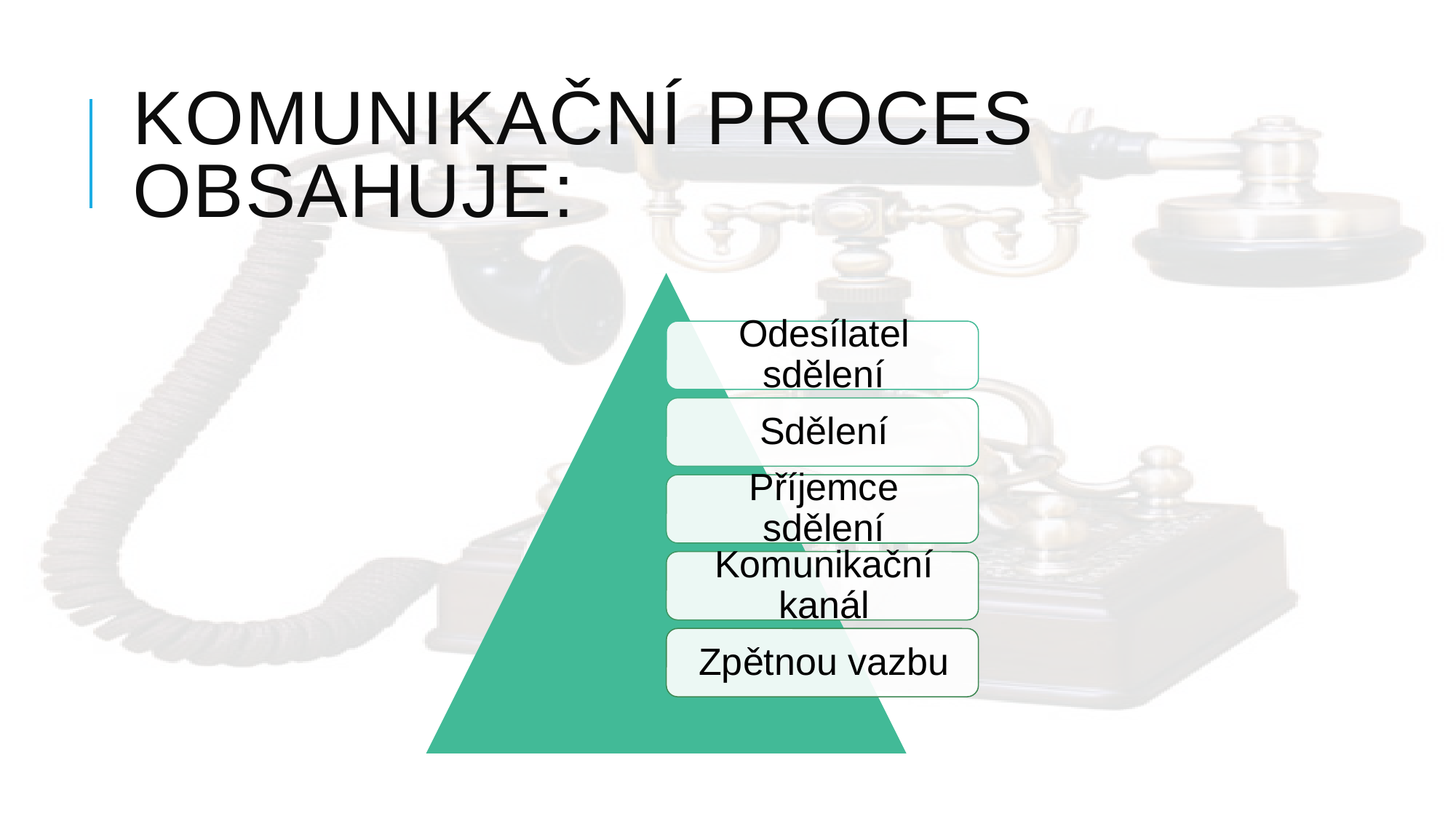

# KOMUNIKAČNÍ PROCES obsahuje:
Odesílatel sdělení
Sdělení
Příjemce sdělení
Komunikační kanál
Zpětnou vazbu